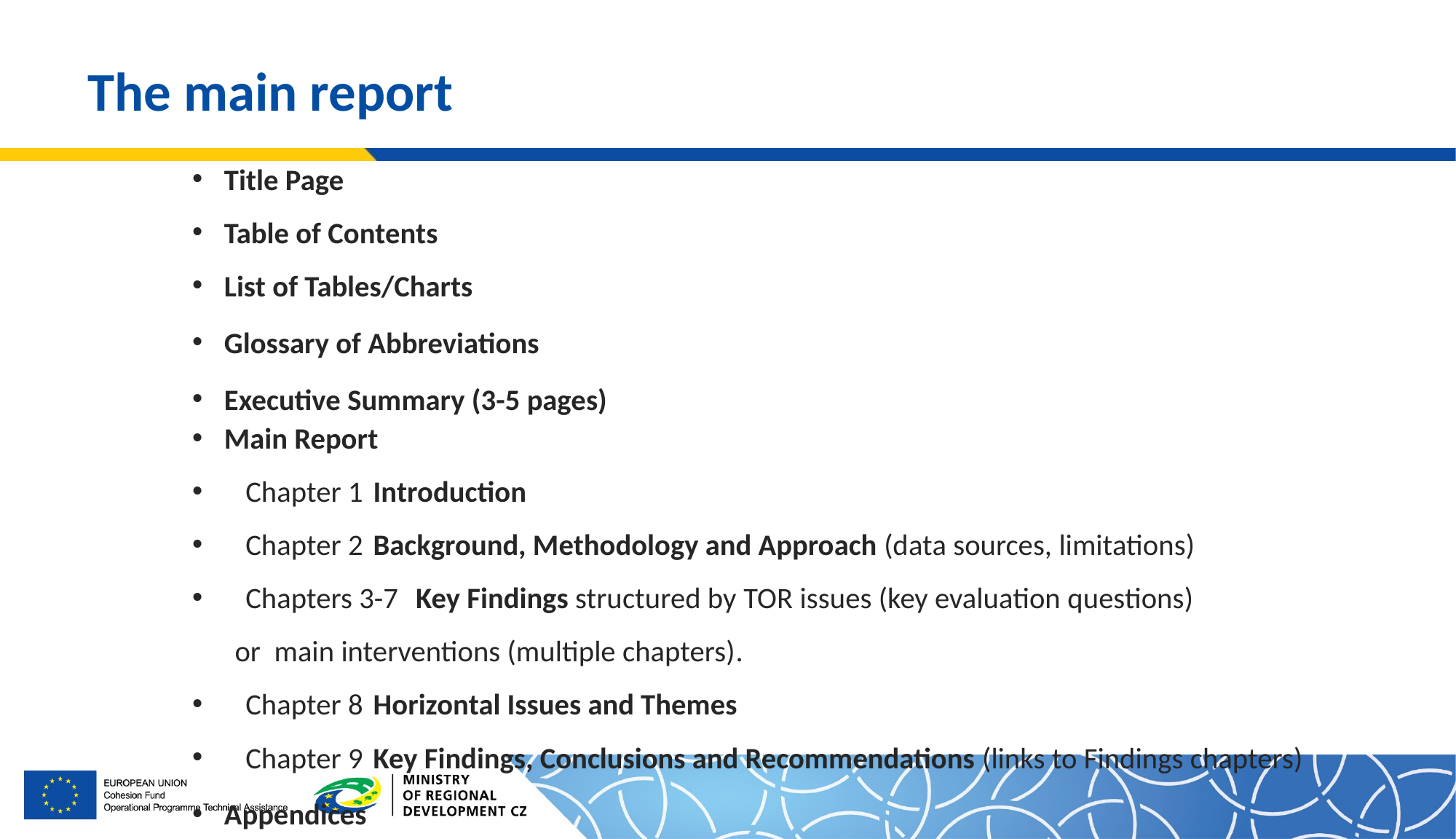

# The main report
Title Page
Table of Contents
List of Tables/Charts
Glossary of Abbreviations
Executive Summary (3-5 pages)
Main Report
Chapter 1	Introduction
Chapter 2	Background, Methodology and Approach (data sources, limitations)
Chapters 3-7	Key Findings structured by TOR issues (key evaluation questions)
		or  main interventions (multiple chapters).
Chapter 8	Horizontal Issues and Themes
Chapter 9	Key Findings, Conclusions and Recommendations (links to Findings chapters)
Appendices